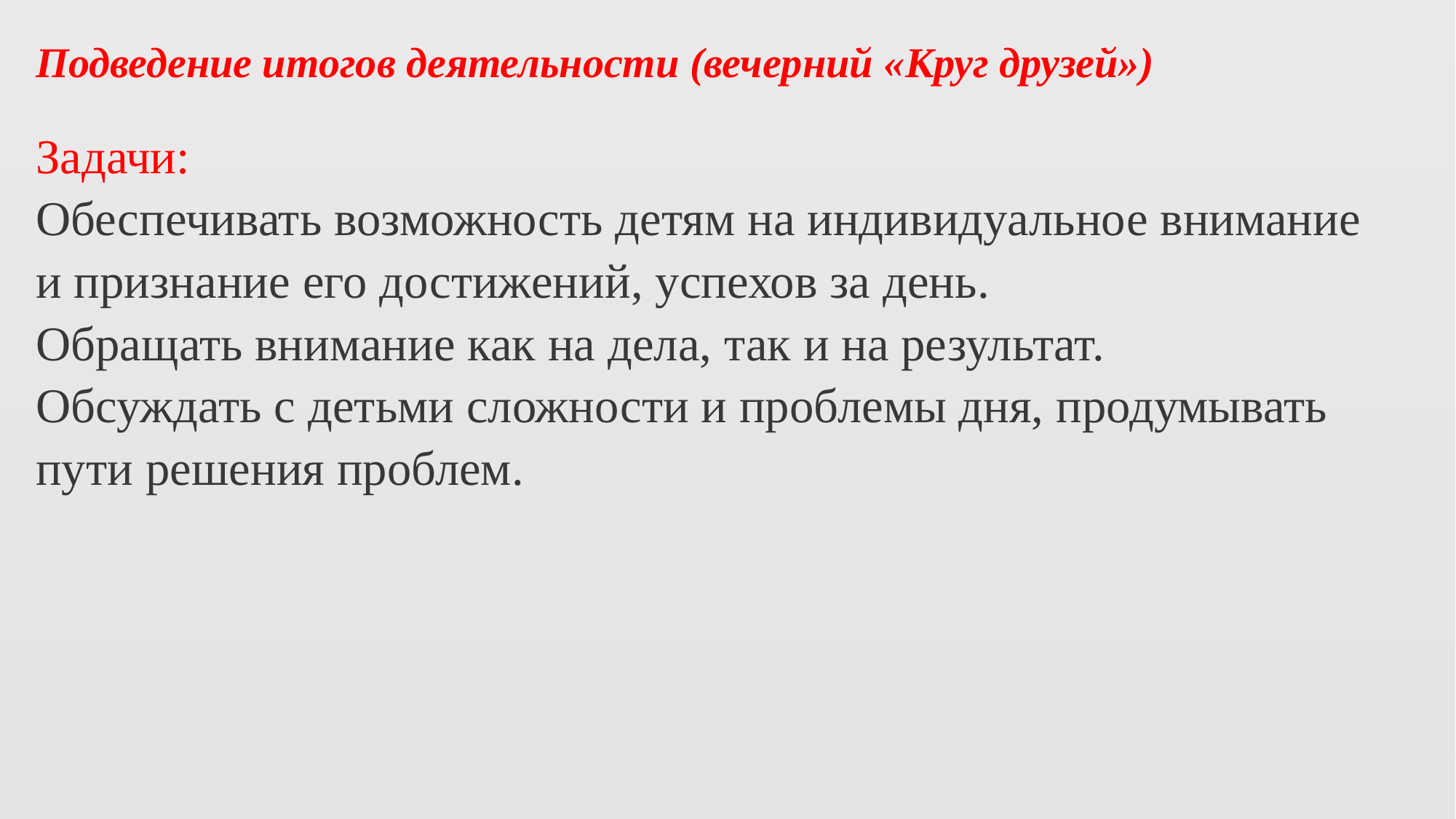

Подведение итогов деятельности (вечерний «Круг друзей»)

Задачи:
Обеспечивать возможность детям на индивидуальное внимание и признание его достижений, успехов за день.
Обращать внимание как на дела, так и на результат.
Обсуждать с детьми сложности и проблемы дня, продумывать пути решения проблем.